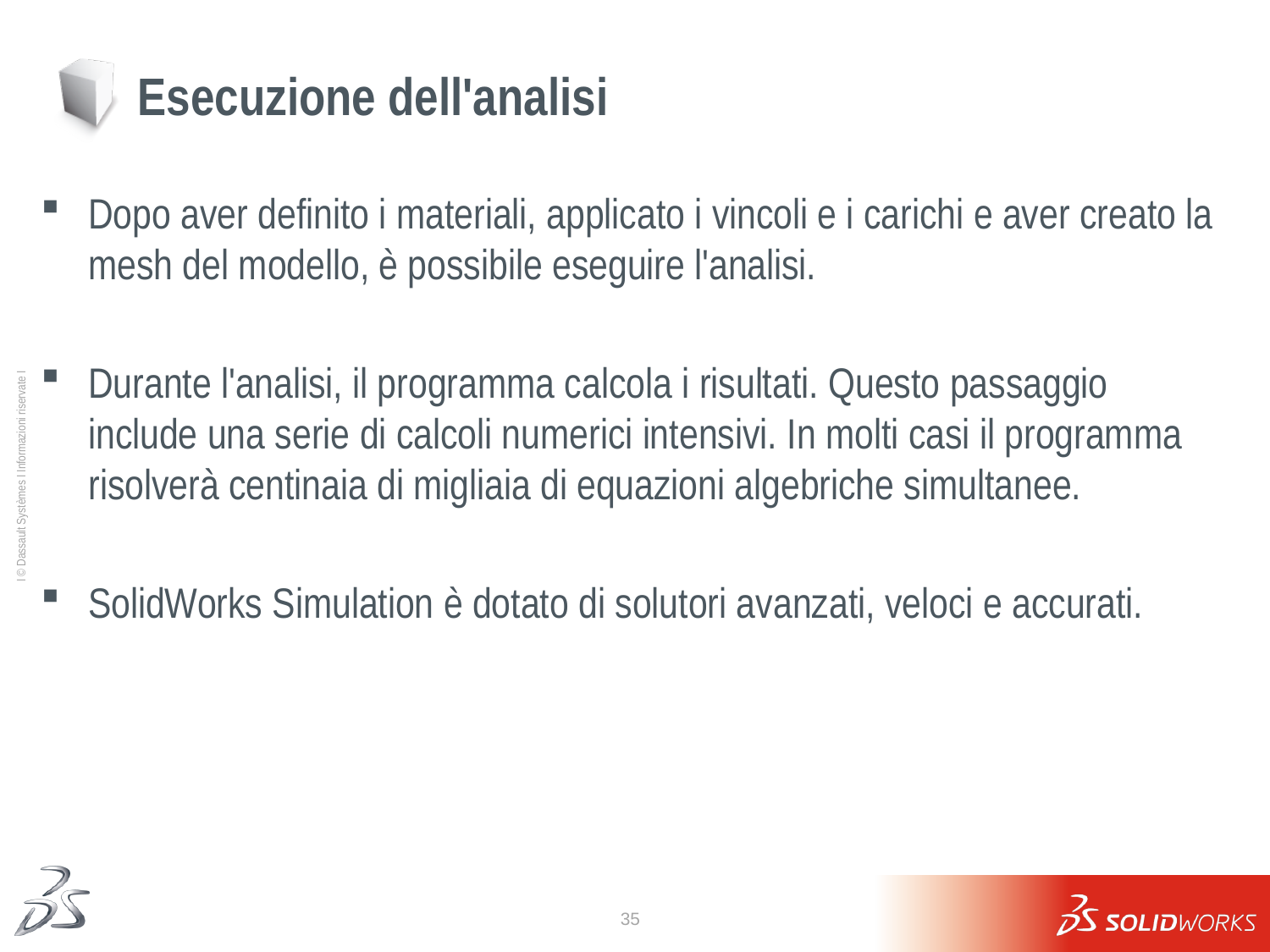

# Esecuzione dell'analisi
Dopo aver definito i materiali, applicato i vincoli e i carichi e aver creato la mesh del modello, è possibile eseguire l'analisi.

Durante l'analisi, il programma calcola i risultati. Questo passaggio include una serie di calcoli numerici intensivi. In molti casi il programma risolverà centinaia di migliaia di equazioni algebriche simultanee.

SolidWorks Simulation è dotato di solutori avanzati, veloci e accurati.